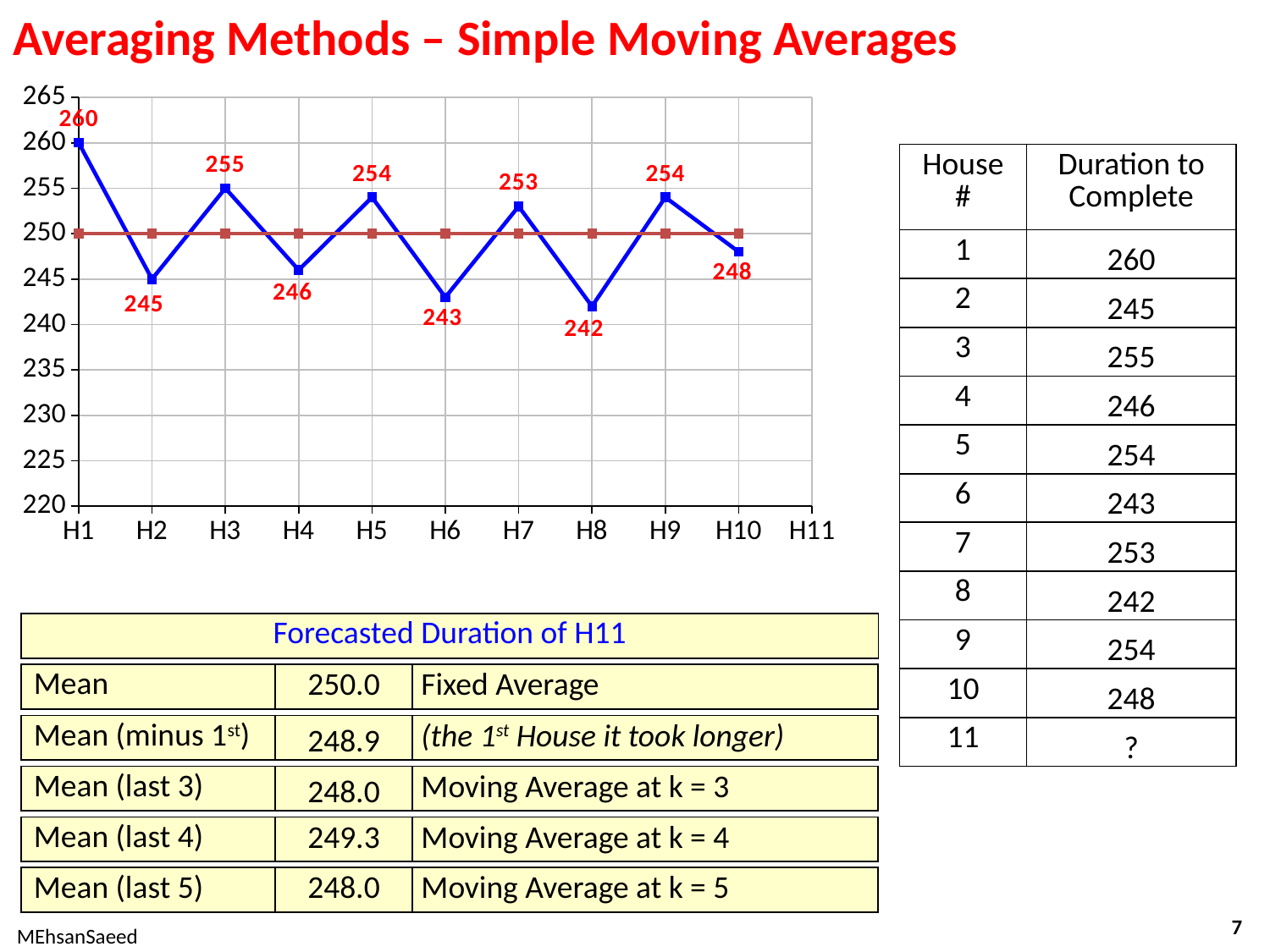

# Averaging Methods – Simple Moving Averages

### Chart

| Category | Series 1 | Series 2 |
|---|---|---|
| H1 | 260.0 | 250.0 |
| H2 | 245.0 | 250.0 |
| H3 | 255.0 | 250.0 |
| H4 | 246.0 | 250.0 |
| H5 | 254.0 | 250.0 |
| H6 | 243.0 | 250.0 |
| H7 | 253.0 | 250.0 |
| H8 | 242.0 | 250.0 |
| H9 | 254.0 | 250.0 |
| H10 | 248.0 | 250.0 |
| H11 | None | None |
| House # | Duration to Complete |
| --- | --- |
| 1 | 260 |
| 2 | 245 |
| 3 | 255 |
| 4 | 246 |
| 5 | 254 |
| 6 | 243 |
| 7 | 253 |
| 8 | 242 |
| 9 | 254 |
| 10 | 248 |
| 11 | ? |
| Forecasted Duration of H11 |
| --- |
| Mean | 250.0 | Fixed Average |
| --- | --- | --- |
| Mean (minus 1st) | 248.9 | (the 1st House it took longer) |
| --- | --- | --- |
| Mean (last 3) | 248.0 | Moving Average at k = 3 |
| --- | --- | --- |
| Mean (last 4) | 249.3 | Moving Average at k = 4 |
| --- | --- | --- |
| Mean (last 5) | 248.0 | Moving Average at k = 5 |
| --- | --- | --- |
7
MEhsanSaeed